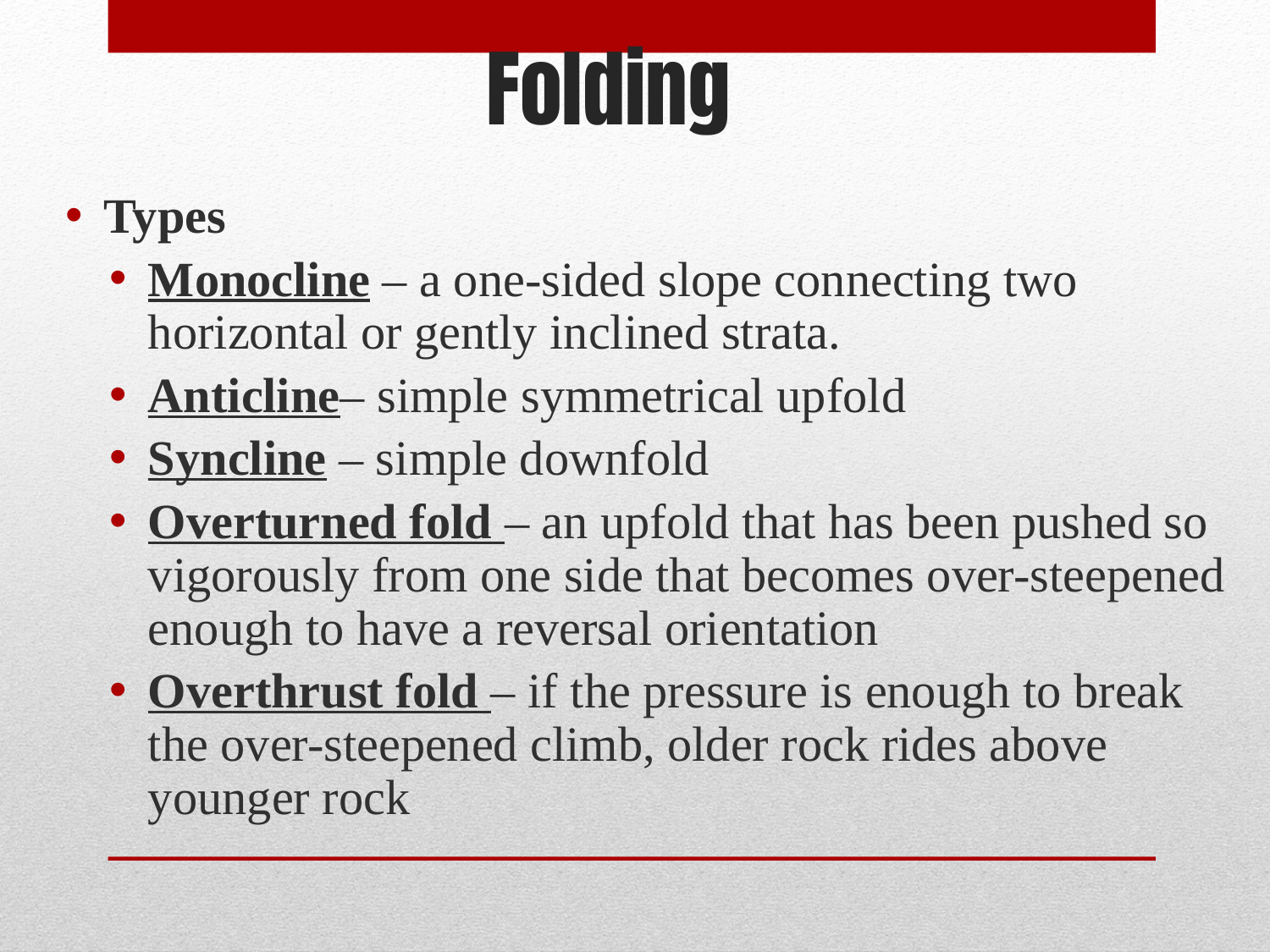

# Folding
Types
Monocline – a one-sided slope connecting two horizontal or gently inclined strata.
Anticline– simple symmetrical upfold
Syncline – simple downfold
Overturned fold – an upfold that has been pushed so vigorously from one side that becomes over-steepened enough to have a reversal orientation
Overthrust fold – if the pressure is enough to break the over-steepened climb, older rock rides above younger rock